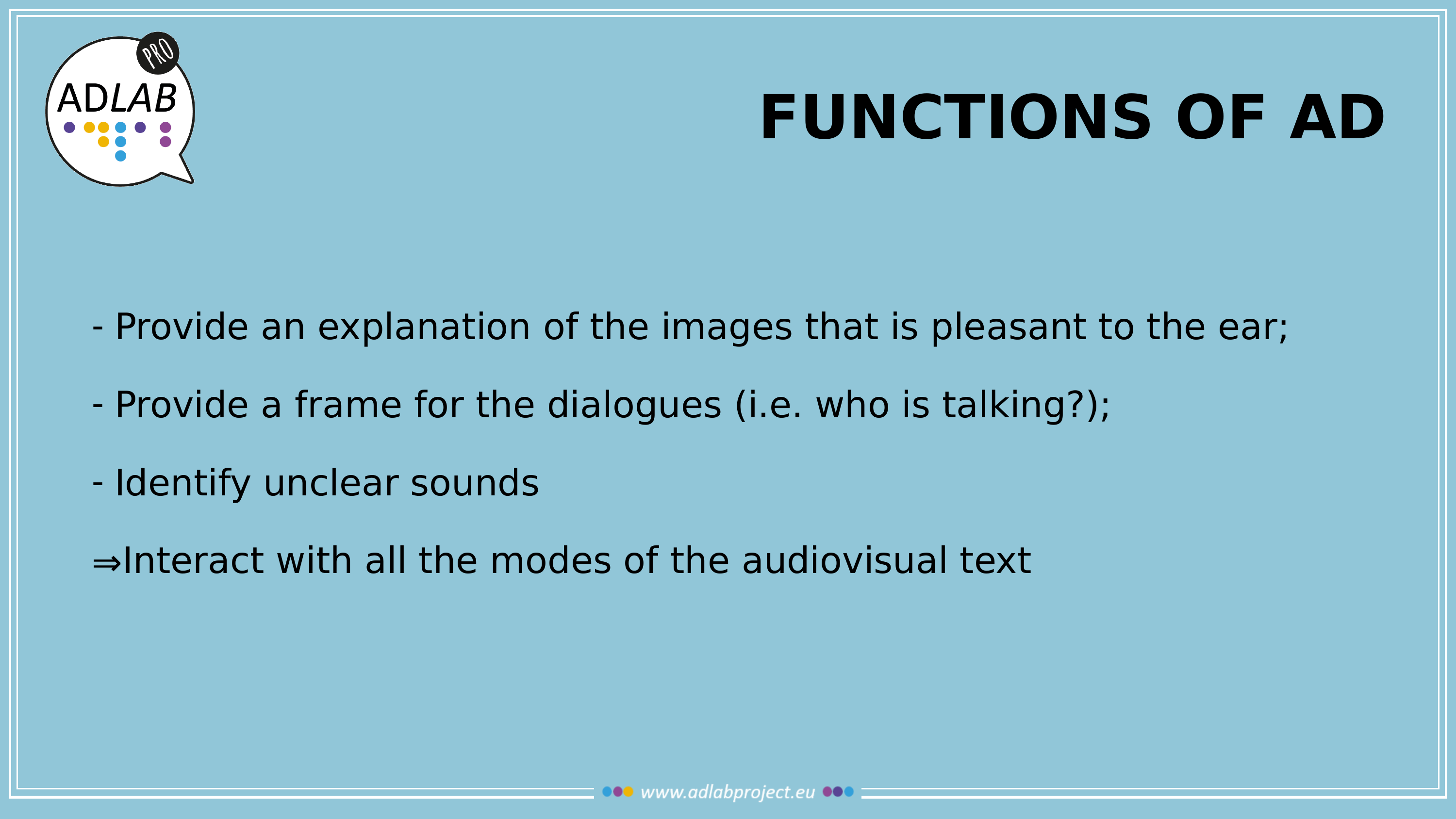

# FUNCTIONS OF AD
Provide an explanation of the images that is pleasant to the ear;
Provide a frame for the dialogues (i.e. who is talking?);
Identify unclear sounds
Interact with all the modes of the audiovisual text